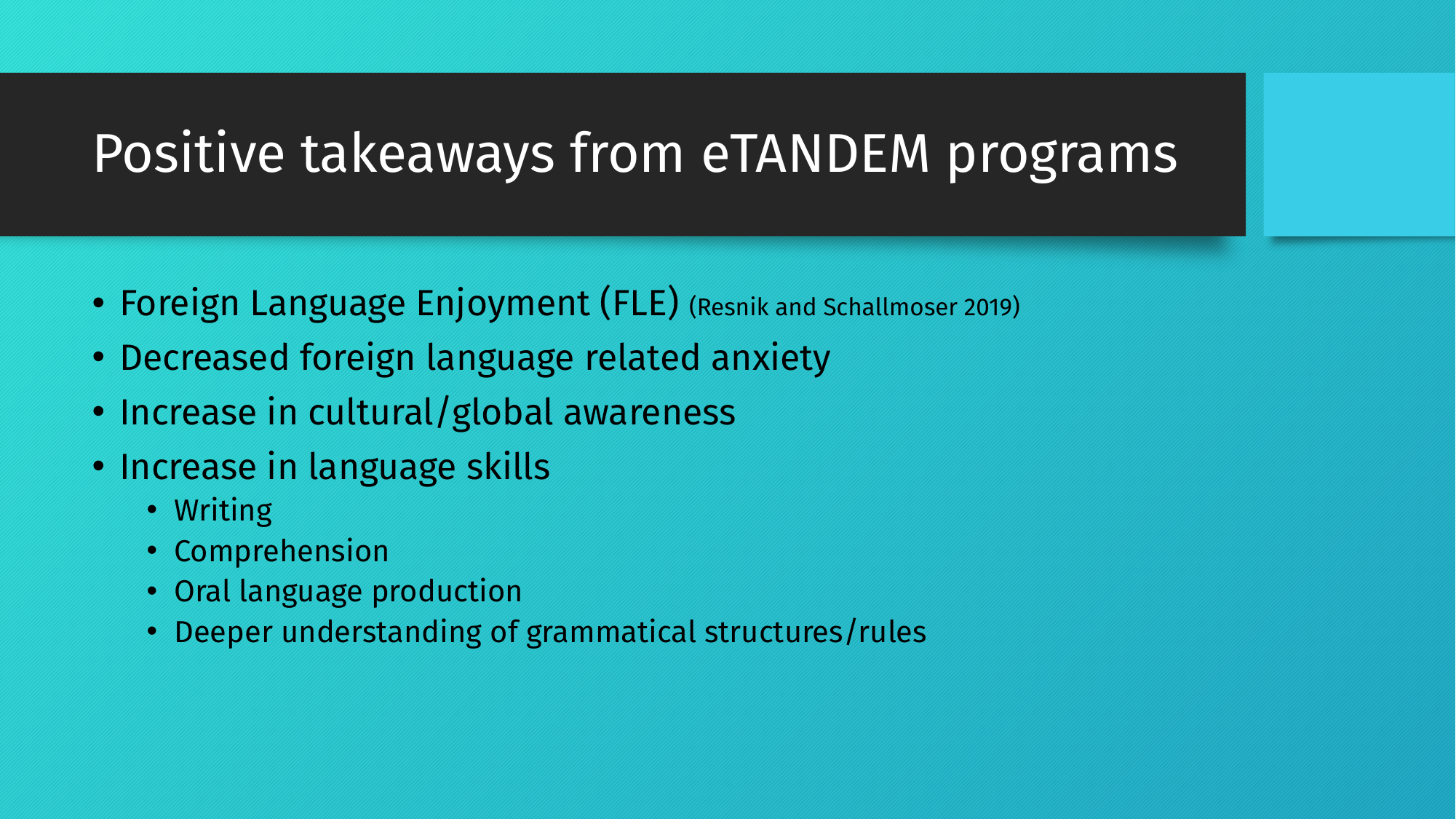

# Positive takeaways from eTANDEM programs
Foreign Language Enjoyment (FLE) (Resnik and Schallmoser 2019)
Decreased foreign language related anxiety
Increase in cultural/global awareness
Increase in language skills
Writing
Comprehension
Oral language production
Deeper understanding of grammatical structures/rules